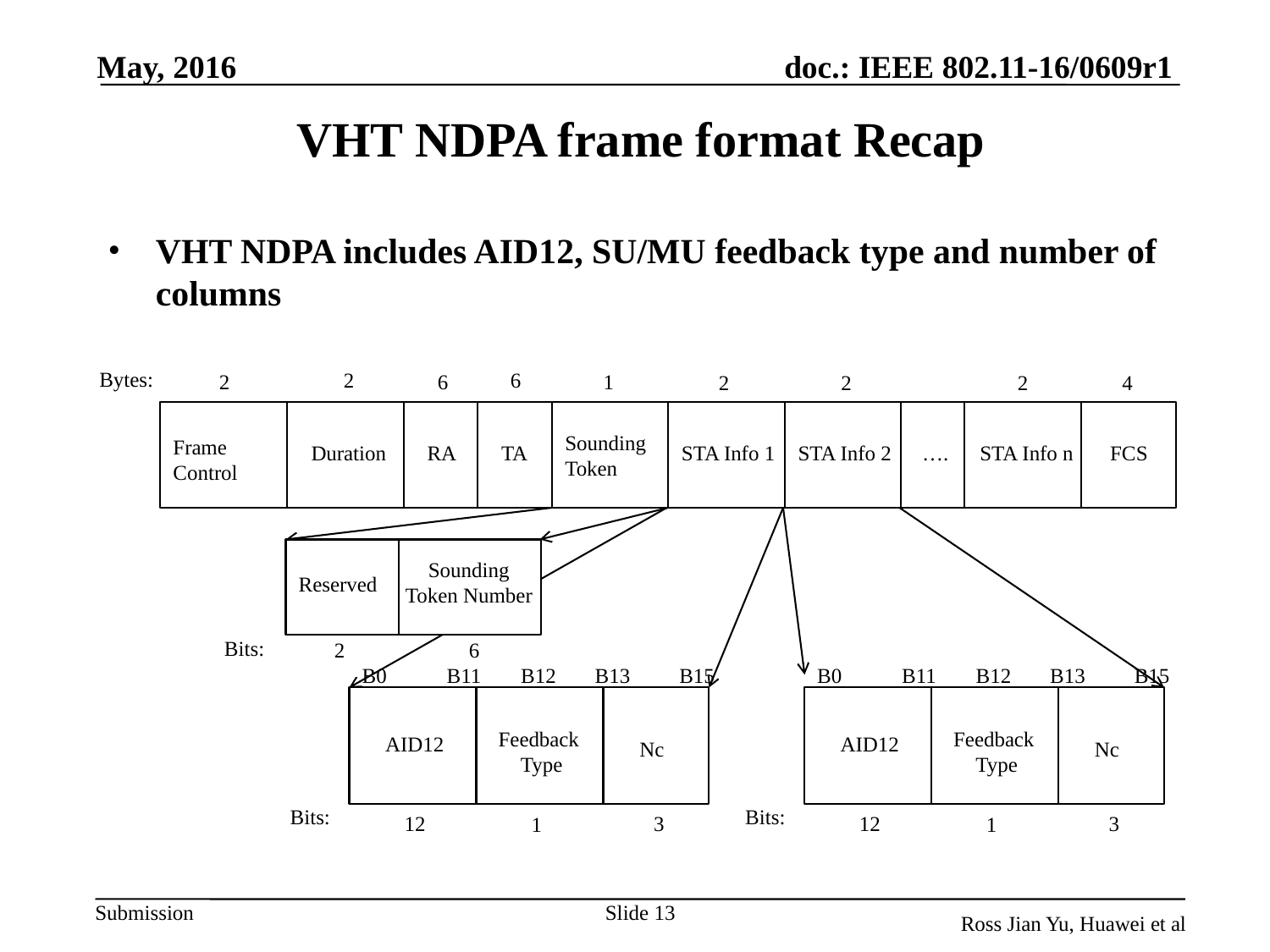

May, 2016
# VHT NDPA frame format Recap
VHT NDPA includes AID12, SU/MU feedback type and number of columns

Bytes:
2
6
2
6
1
2
2
2
4

Frame
Control
Sounding
Token
Duration
RA
TA
STA Info 1
STA Info 2
….
STA Info n
FCS

Sounding
Token Number
Reserved
Bits:
2
6
B0
B11
B12
B13
B0
B11
B12
B13
B15
B15

Feedback
 Type
Feedback
 Type
AID12
AID12
Nc
Nc
Bits:
Bits:
12
3
12
3
1
1
Slide 13
Ross Jian Yu, Huawei et al